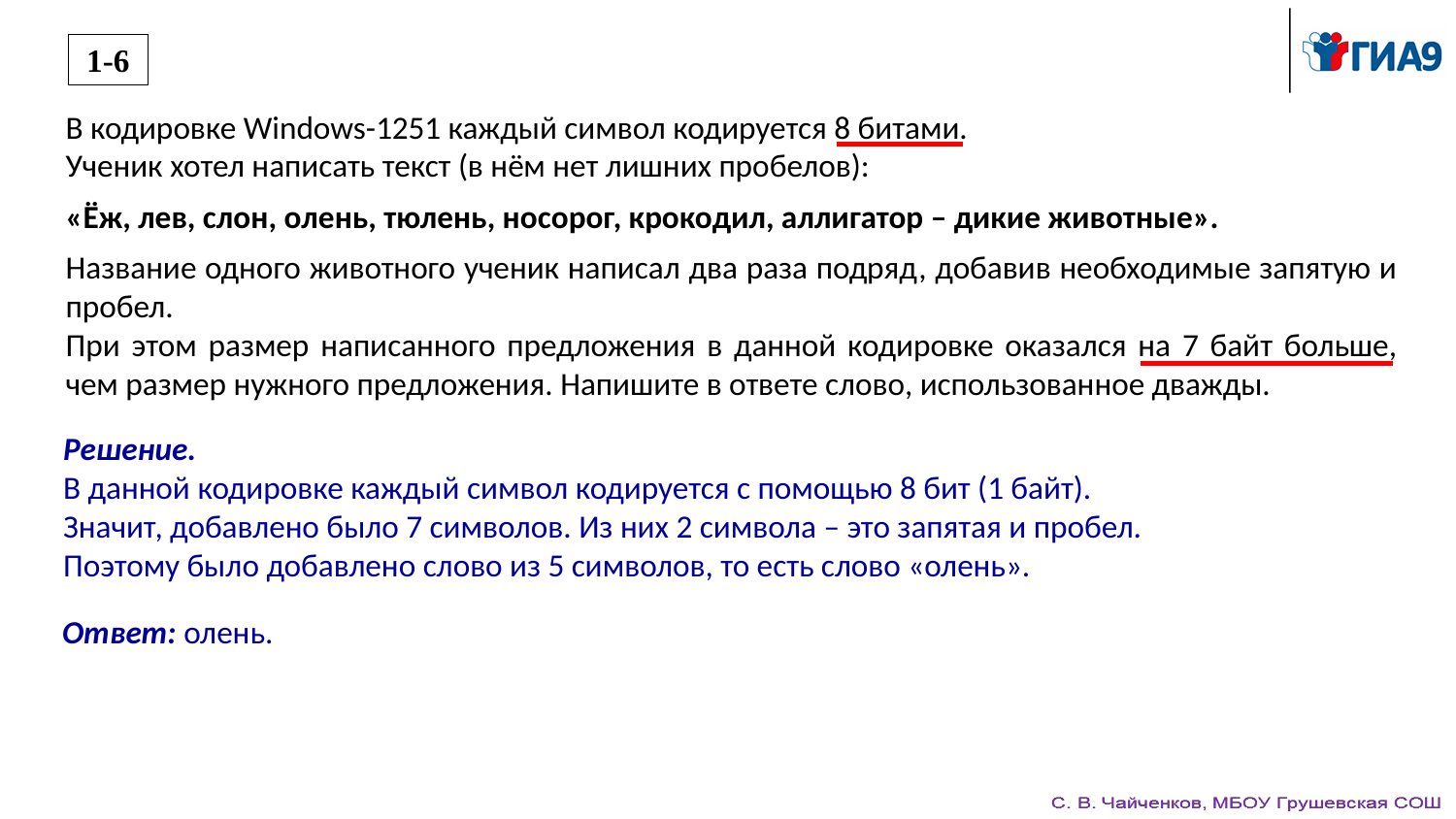

1-6
В кодировке Windows-1251 каждый символ кодируется 8 битами.
Ученик хотел написать текст (в нём нет лишних пробелов):
«Ёж, лев, слон, олень, тюлень, носорог, крокодил, аллигатор – дикие животные».
Название одного животного ученик написал два раза подряд, добавив необходимые запятую и пробел.
При этом размер написанного предложения в данной кодировке оказался на 7 байт больше, чем размер нужного предложения. Напишите в ответе слово, использованное дважды.
Решение.
В данной кодировке каждый символ кодируется с помощью 8 бит (1 байт).
Значит, добавлено было 7 символов. Из них 2 символа – это запятая и пробел.
Поэтому было добавлено слово из 5 символов, то есть слово «олень».
Ответ: олень.